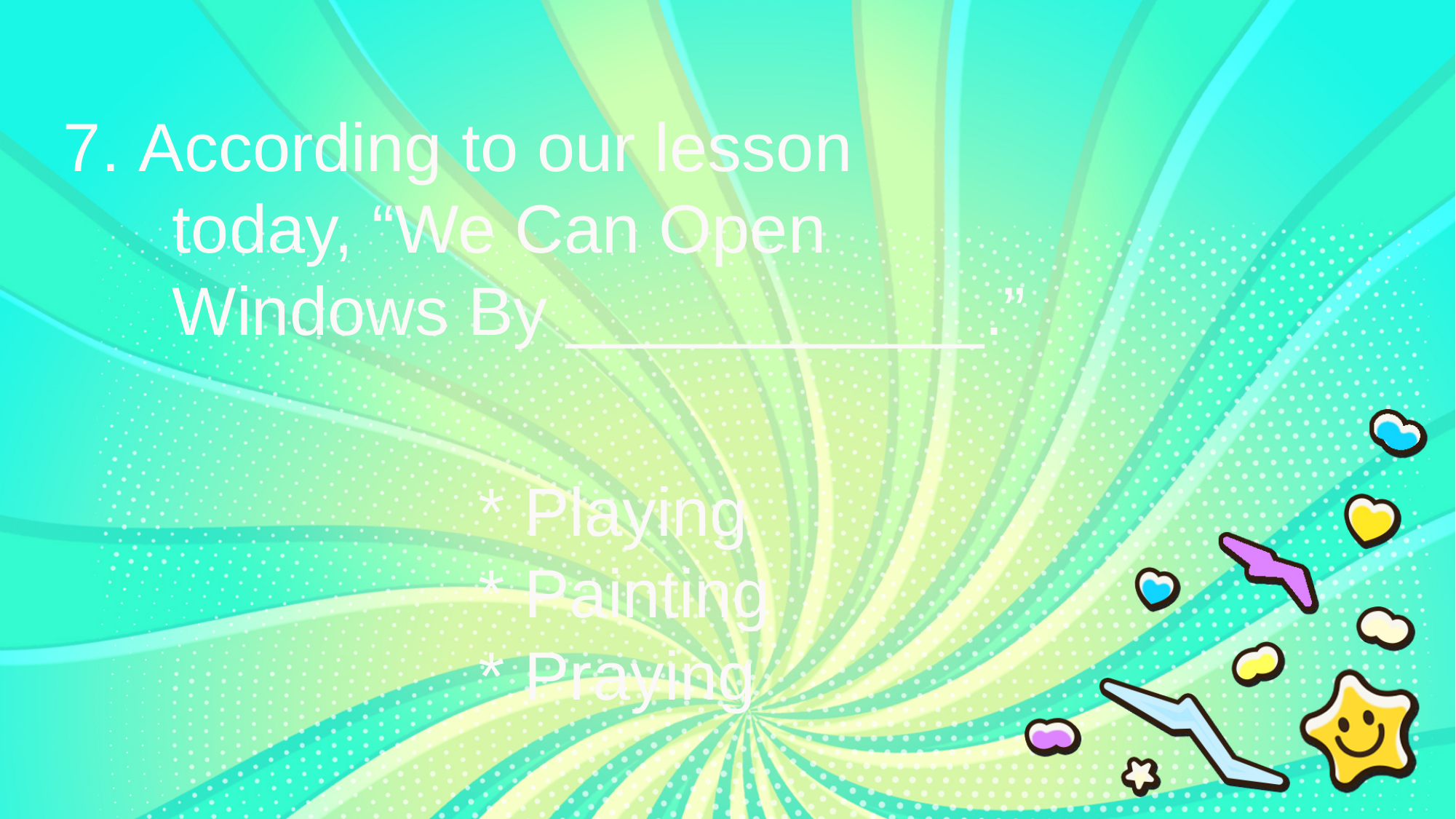

7. According to our lesson
	today, “We Can Open
	Windows By ___________.”
* Playing
* Painting
* Praying